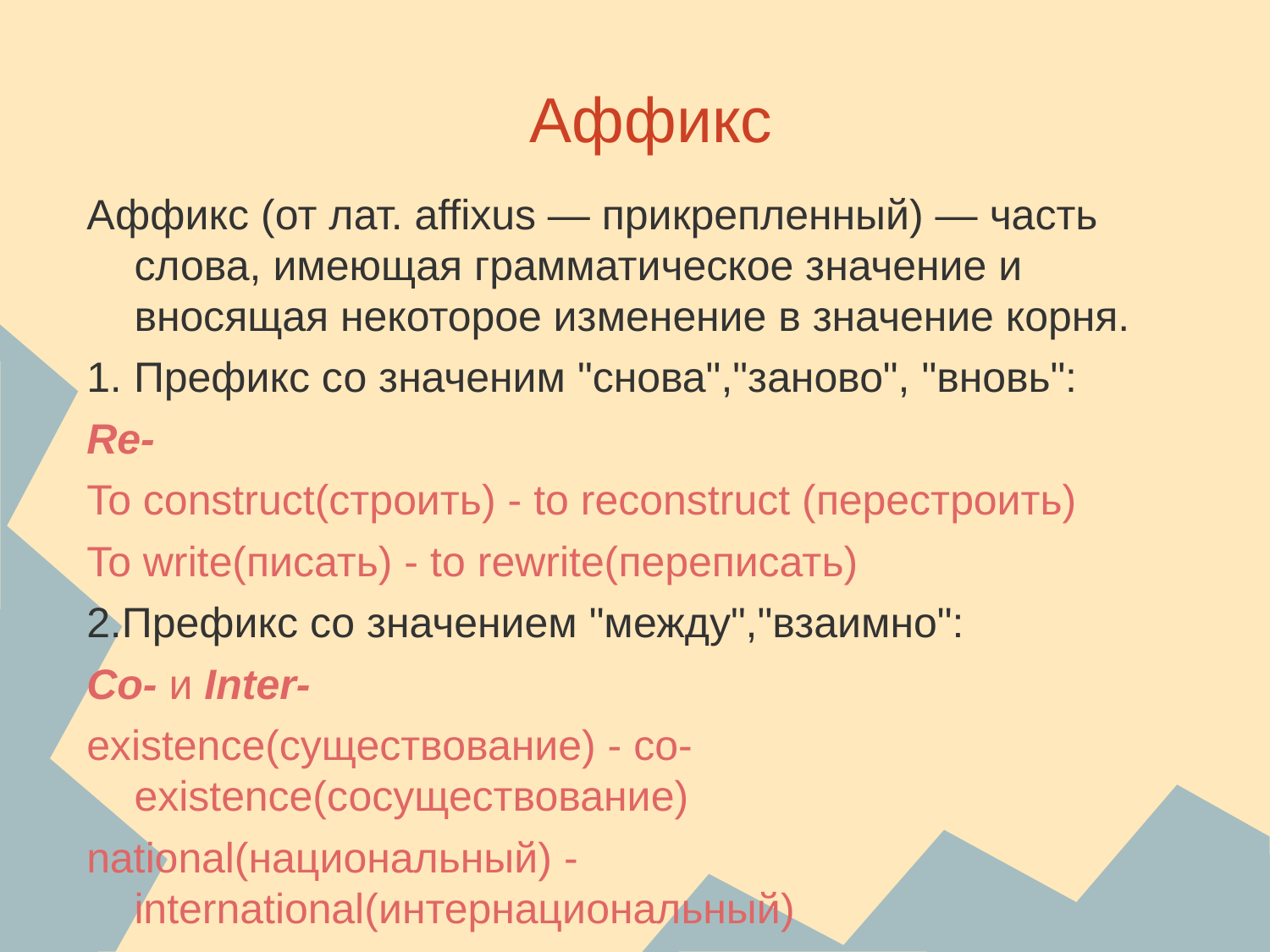

# Аффикc
Аффикс (от лат. affixus — прикрепленный) — часть слова, имеющая грамматическое значение и вносящая некоторое изменение в значение корня.
1. Префикс со значеним "снова","заново", "вновь":
Re-
To construct(строить) - to reconstruct (перестроить)
To write(писать) - to rewrite(переписать)
2.Префикс со значением "между","взаимно":
Co- и Inter-
existence(существование) - co-existence(сосуществование)
national(национальный) - international(интернациональный)